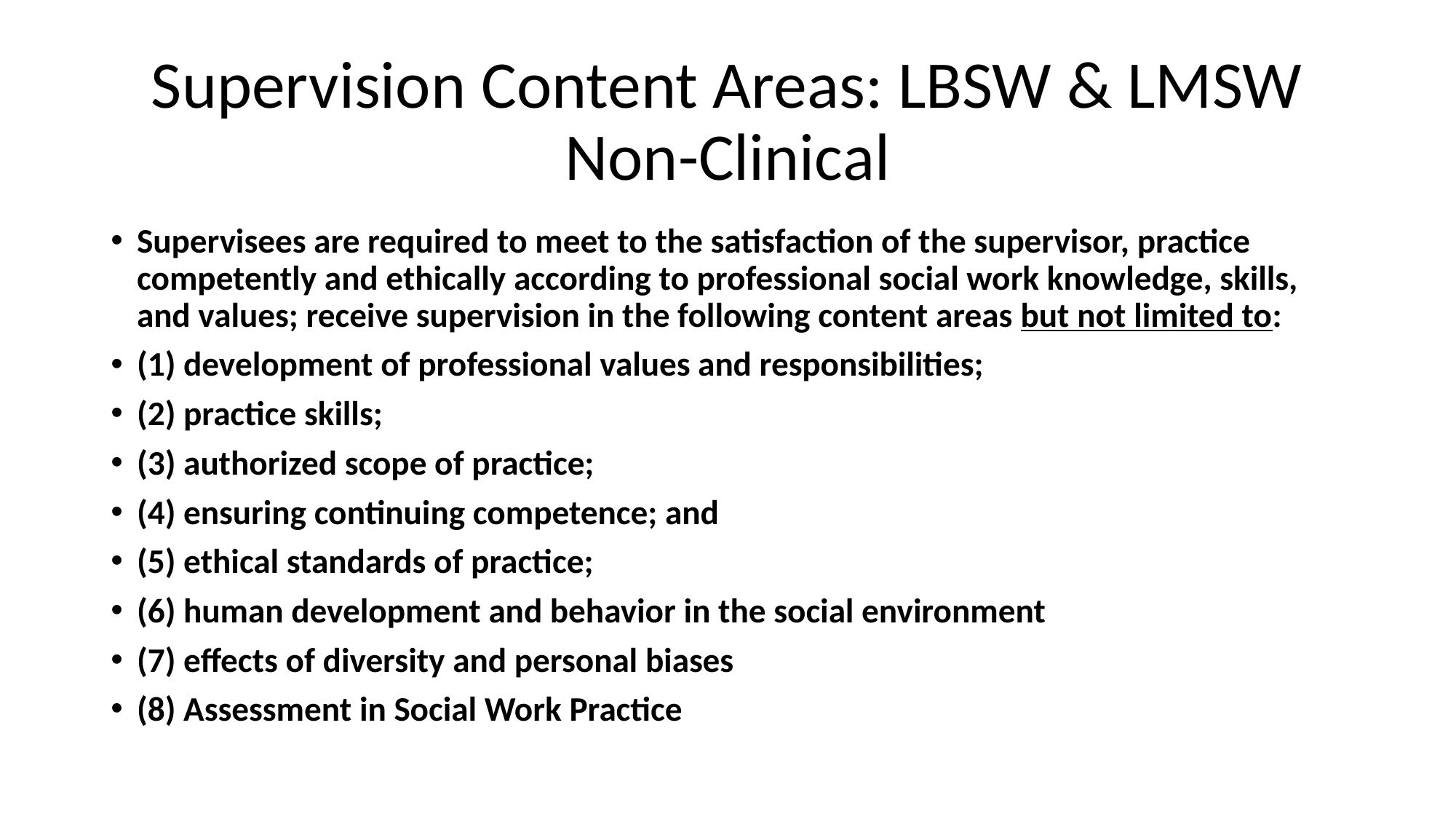

# Supervision Content Areas: LBSW & LMSW Non-Clinical
Supervisees are required to meet to the satisfaction of the supervisor, practice competently and ethically according to professional social work knowledge, skills, and values; receive supervision in the following content areas but not limited to:
(1) development of professional values and responsibilities;
(2) practice skills;
(3) authorized scope of practice;
(4) ensuring continuing competence; and
(5) ethical standards of practice;
(6) human development and behavior in the social environment
(7) effects of diversity and personal biases
(8) Assessment in Social Work Practice